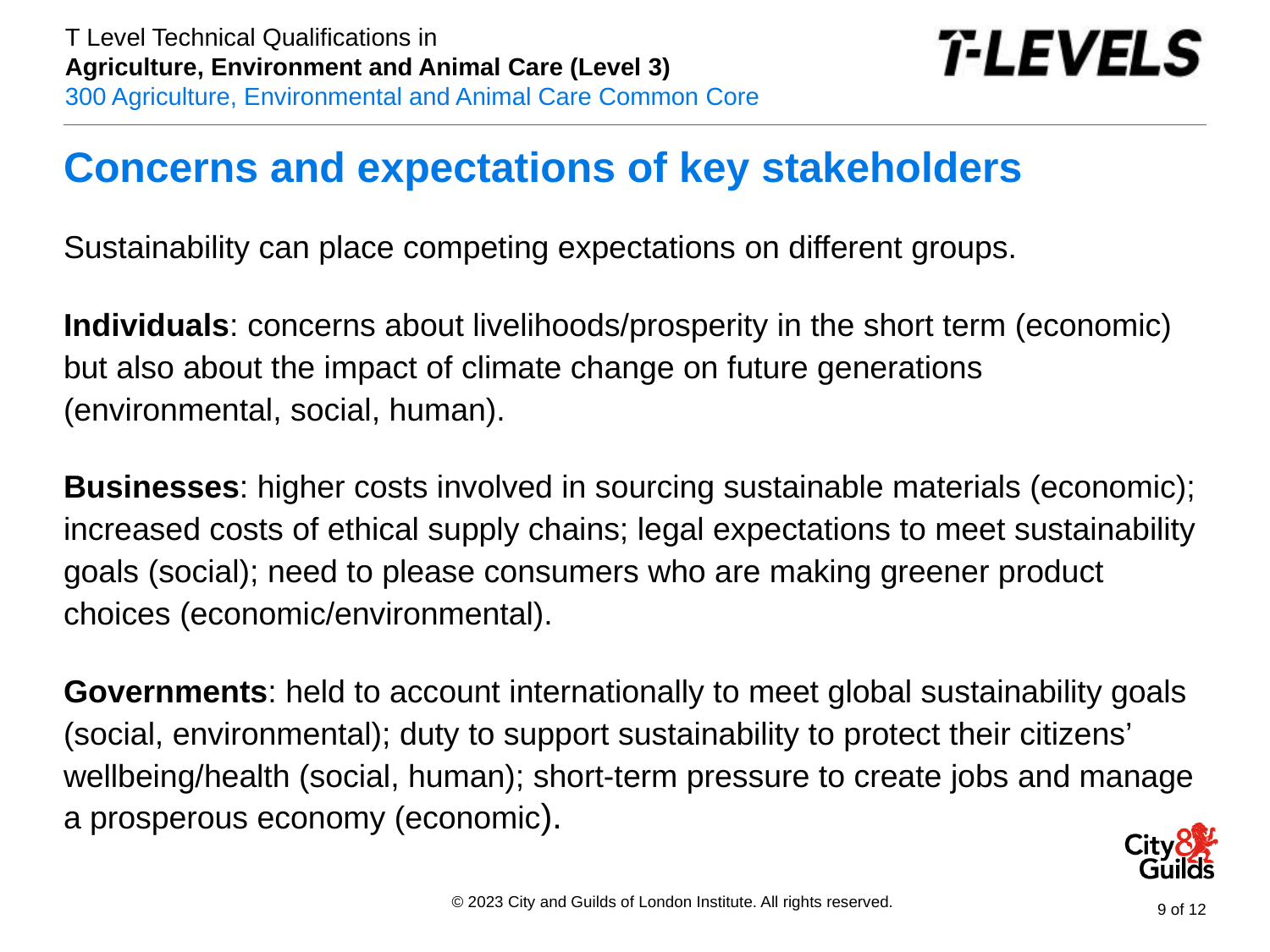

# Concerns and expectations of key stakeholders
Sustainability can place competing expectations on different groups.
Individuals: concerns about livelihoods/prosperity in the short term (economic) but also about the impact of climate change on future generations (environmental, social, human).
Businesses: higher costs involved in sourcing sustainable materials (economic); increased costs of ethical supply chains; legal expectations to meet sustainability goals (social); need to please consumers who are making greener product choices (economic/environmental).
Governments: held to account internationally to meet global sustainability goals (social, environmental); duty to support sustainability to protect their citizens’ wellbeing/health (social, human); short-term pressure to create jobs and manage a prosperous economy (economic).